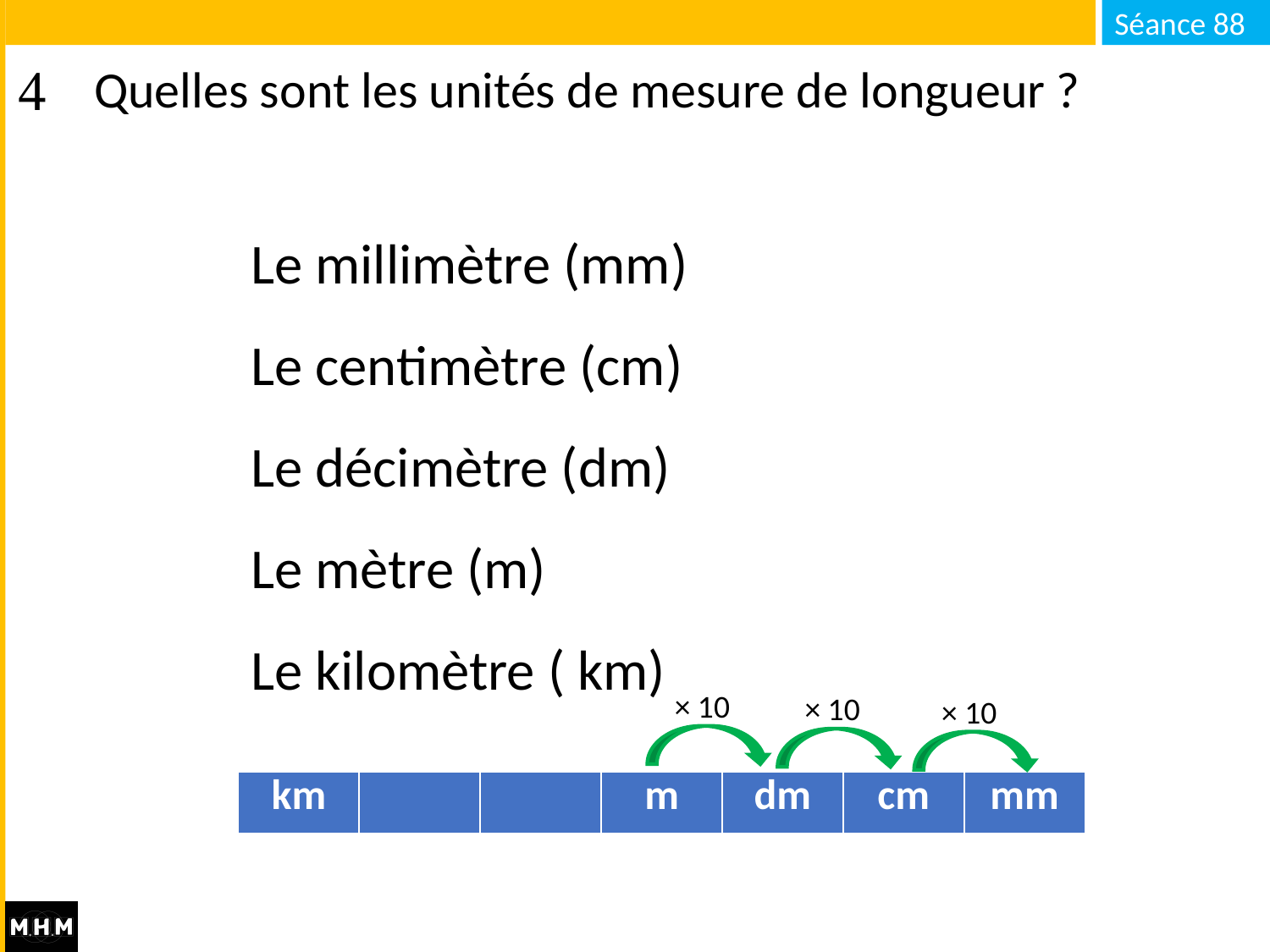

# Quelles sont les unités de mesure de longueur ?
Le millimètre (mm)
Le centimètre (cm)
Le décimètre (dm)
Le mètre (m)
Le kilomètre ( km)
× 10
× 10
× 10

| km |  |  | m | dm | cm | mm |
| --- | --- | --- | --- | --- | --- | --- |